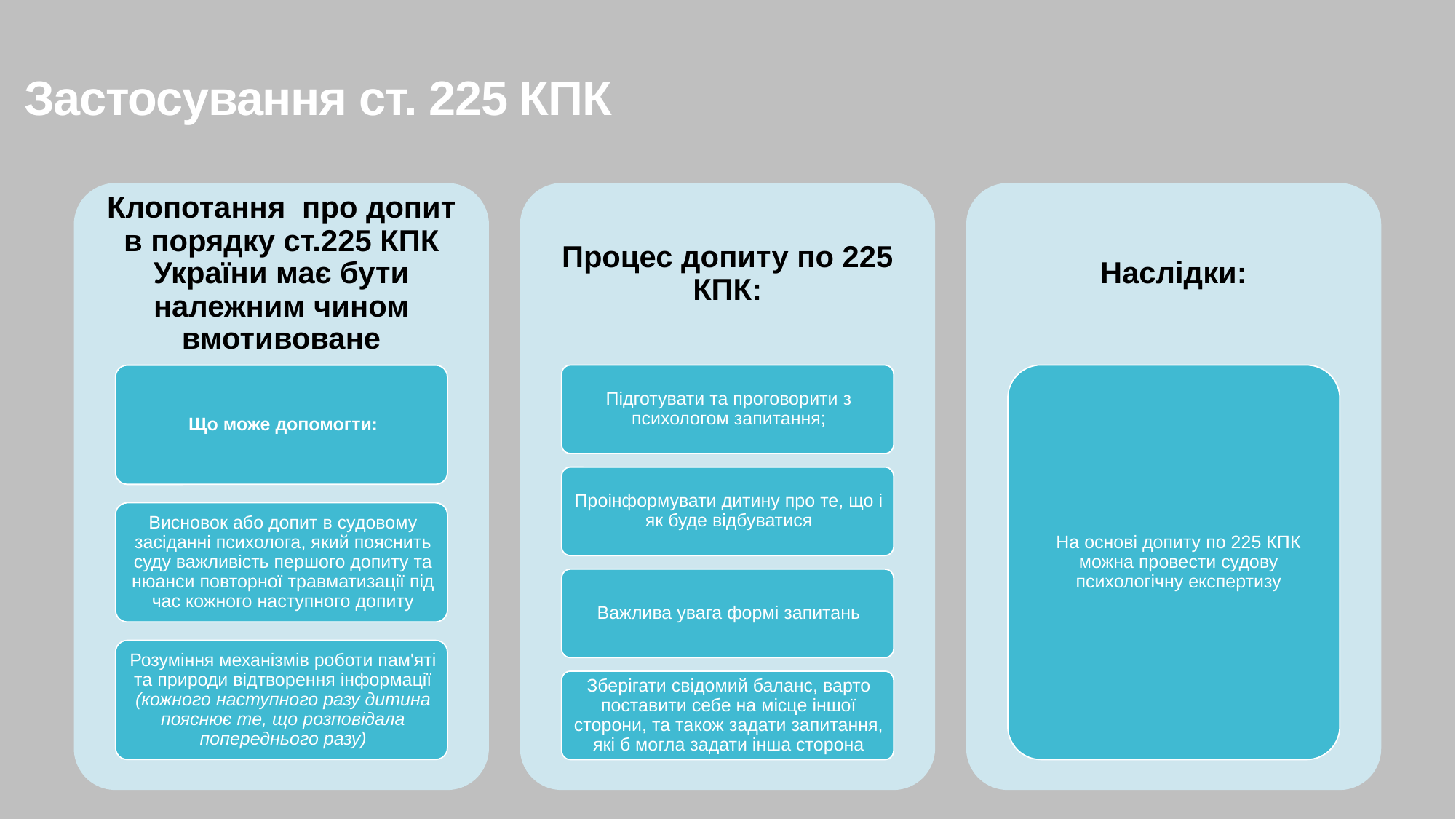

Застосування ст. 225 КПК
Клопотання  про допит в порядку ст.225 КПК України має бути належним чином вмотивоване
Що може допомогти:
Висновок або допит в судовому засіданні психолога, який пояснить суду важливість першого допиту та нюанси повторної травматизації під час кожного наступного допиту
Розуміння механізмів роботи пам'яті та природи відтворення інформації (кожного наступного разу дитина пояснює те, що розповідала попереднього разу)
Процес допиту по 225 КПК:
Підготувати та проговорити з психологом запитання;
Проінформувати дитину про те, що і як буде відбуватися
Важлива увага формі запитань
Зберігати свідомий баланс, варто поставити себе на місце іншої сторони, та також задати запитання, які б могла задати інша сторона
Наслідки:
На основі допиту по 225 КПК можна провести судову психологічну експертизу